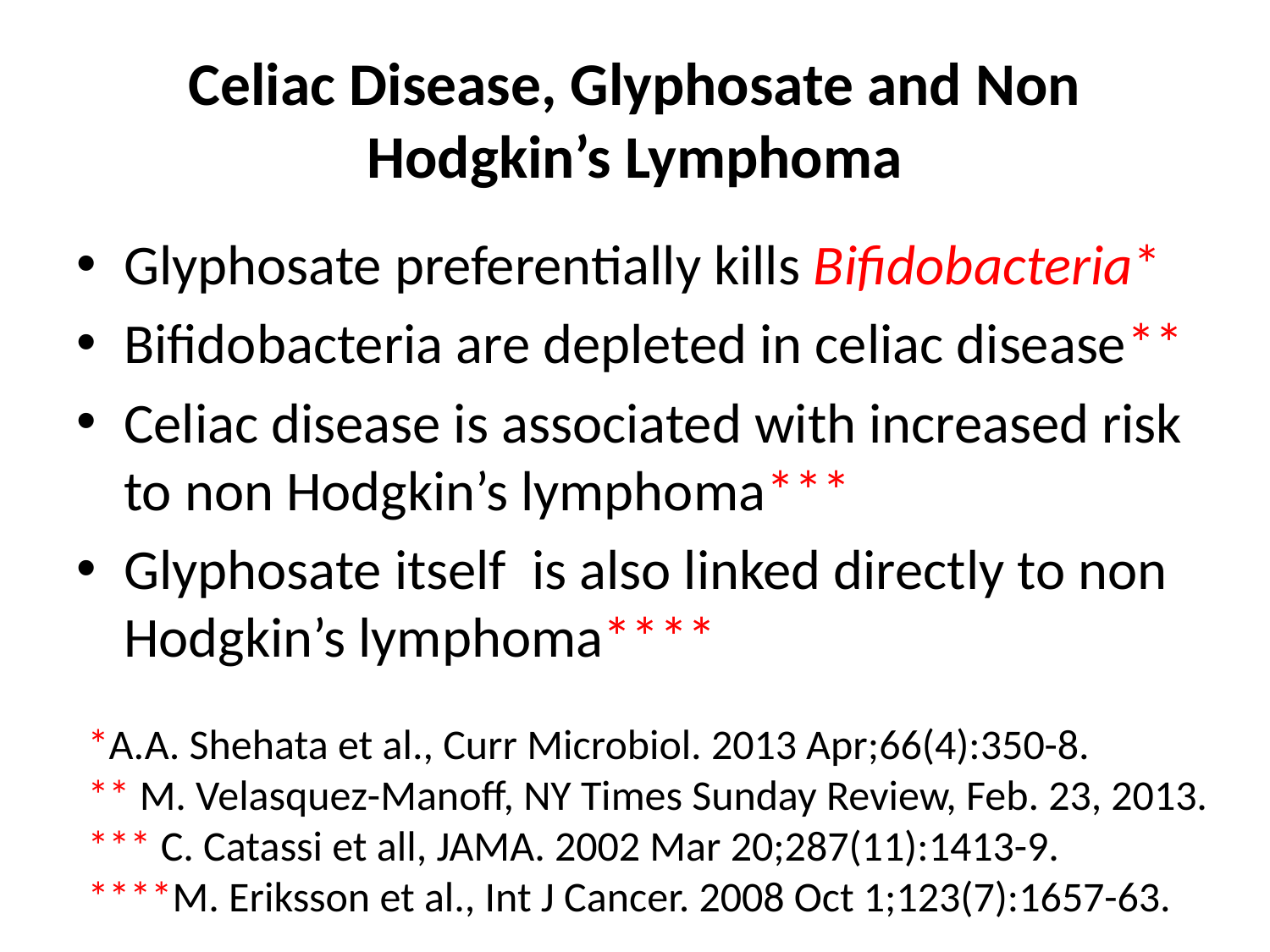

# Celiac Disease, Glyphosate and Non Hodgkin’s Lymphoma
Glyphosate preferentially kills Bifidobacteria*
Bifidobacteria are depleted in celiac disease**
Celiac disease is associated with increased risk to non Hodgkin’s lymphoma***
Glyphosate itself  is also linked directly to non Hodgkin’s lymphoma****
*A.A. Shehata et al., Curr Microbiol. 2013 Apr;66(4):350-8.
** M. Velasquez-Manoff, NY Times Sunday Review, Feb. 23, 2013.
*** C. Catassi et all, JAMA. 2002 Mar 20;287(11):1413-9.
****M. Eriksson et al., Int J Cancer. 2008 Oct 1;123(7):1657-63.